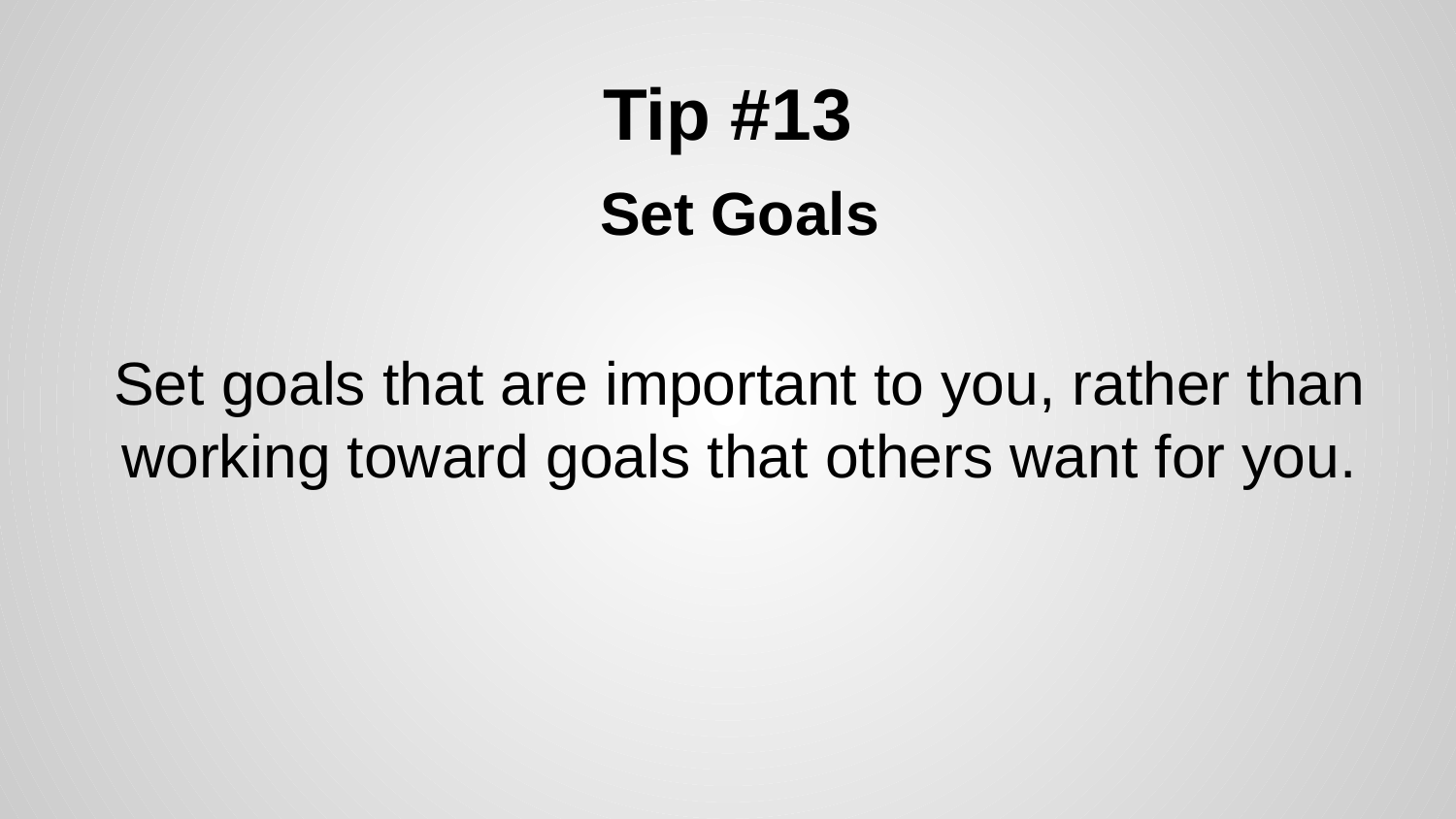

# Tip #13

Set Goals

Set goals that are important to you, rather than working toward goals that others want for you.